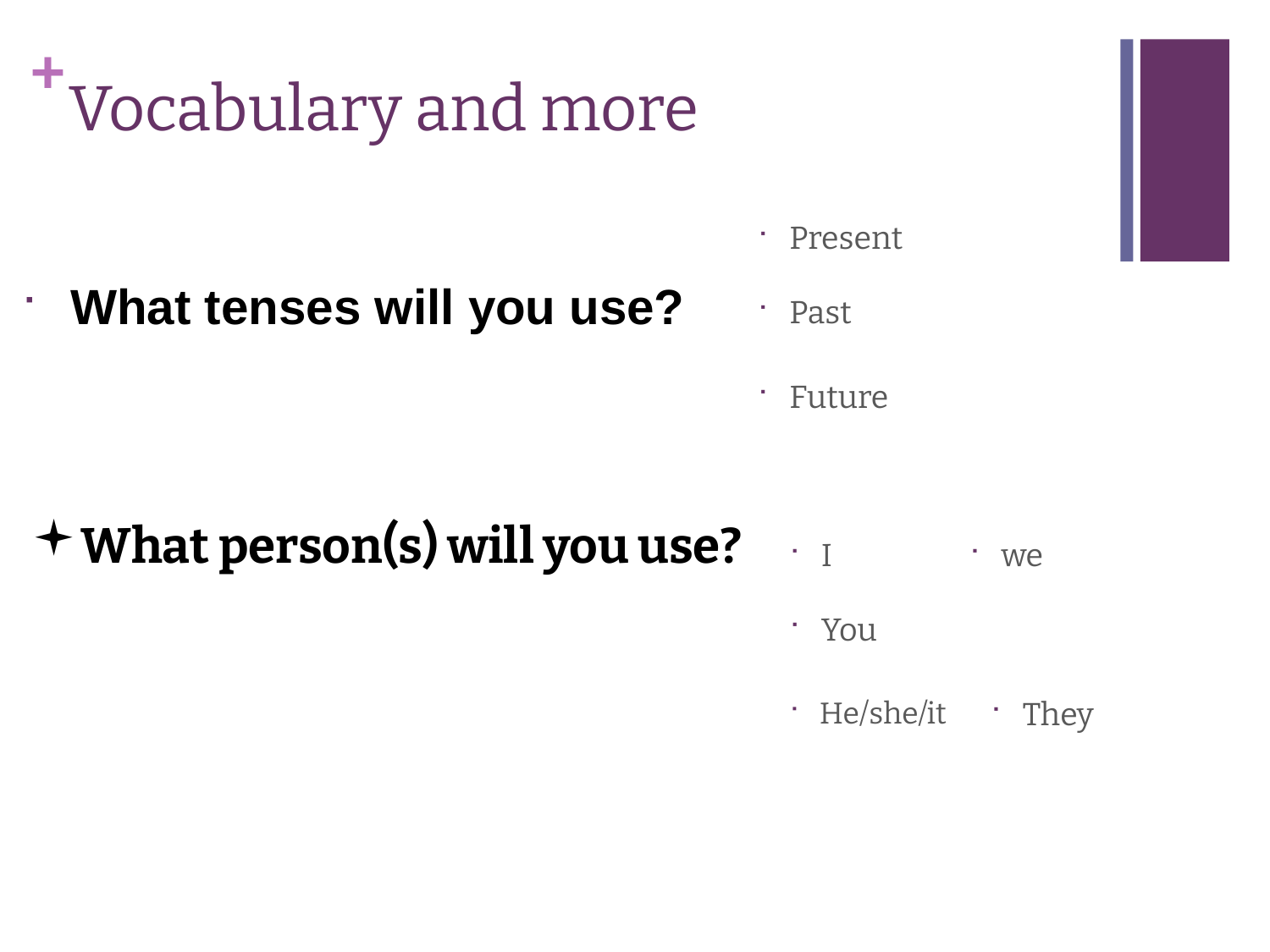

Vocabulary and more
Present
What tenses will you use?
Past
Future
What person(s) will you use?
I
we
You
He/she/it
They